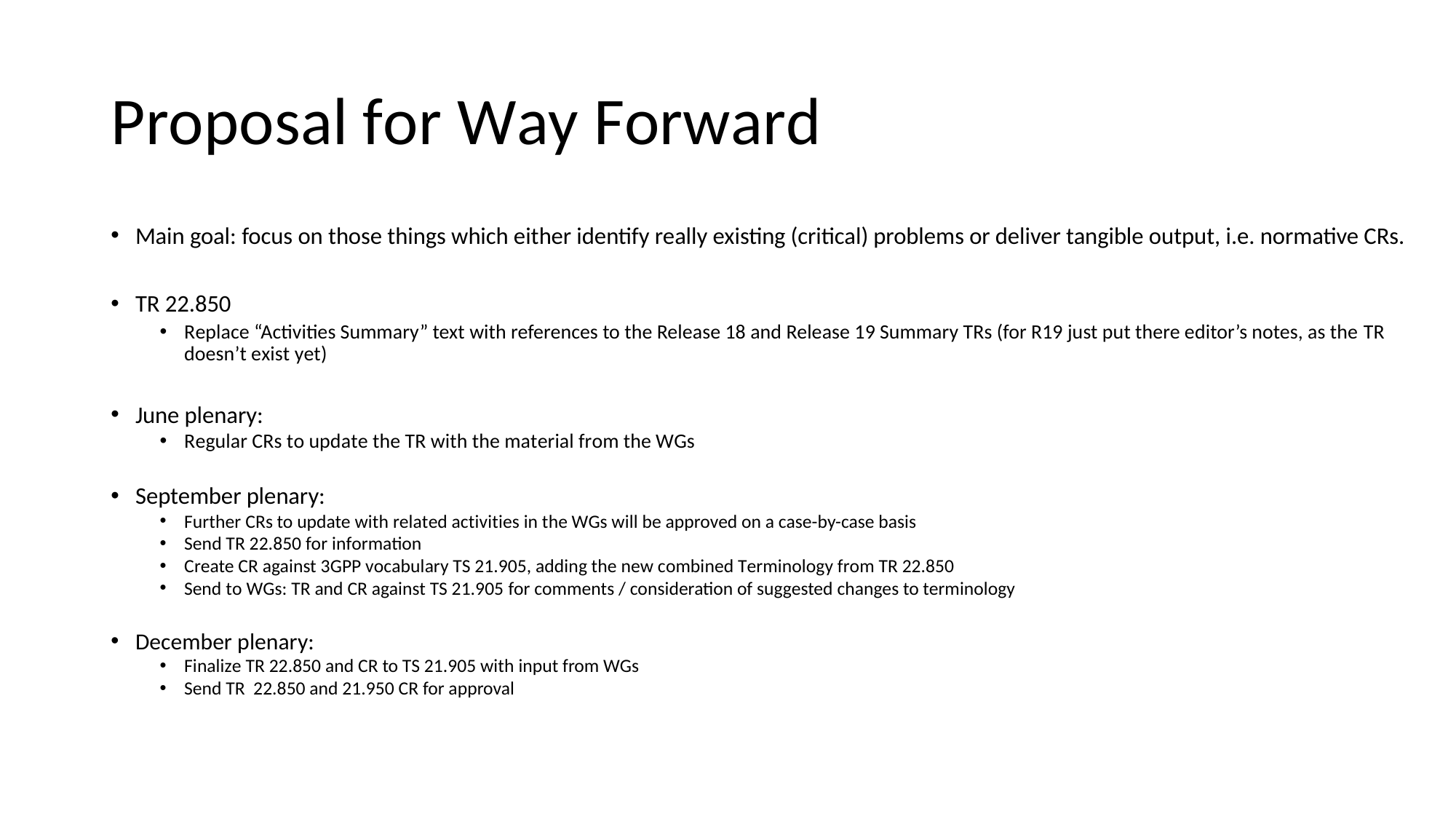

# Proposal for Way Forward
Main goal: focus on those things which either identify really existing (critical) problems or deliver tangible output, i.e. normative CRs.

TR 22.850
Replace “Activities Summary” text with references to the Release 18 and Release 19 Summary TRs (for R19 just put there editor’s notes, as the TR doesn’t exist yet)

June plenary:
Regular CRs to update the TR with the material from the WGs

September plenary:
Further CRs to update with related activities in the WGs will be approved on a case-by-case basis
Send TR 22.850 for information
Create CR against 3GPP vocabulary TS 21.905, adding the new combined Terminology from TR 22.850
Send to WGs: TR and CR against TS 21.905 for comments / consideration of suggested changes to terminology

December plenary:
Finalize TR 22.850 and CR to TS 21.905 with input from WGs
Send TR  22.850 and 21.950 CR for approval